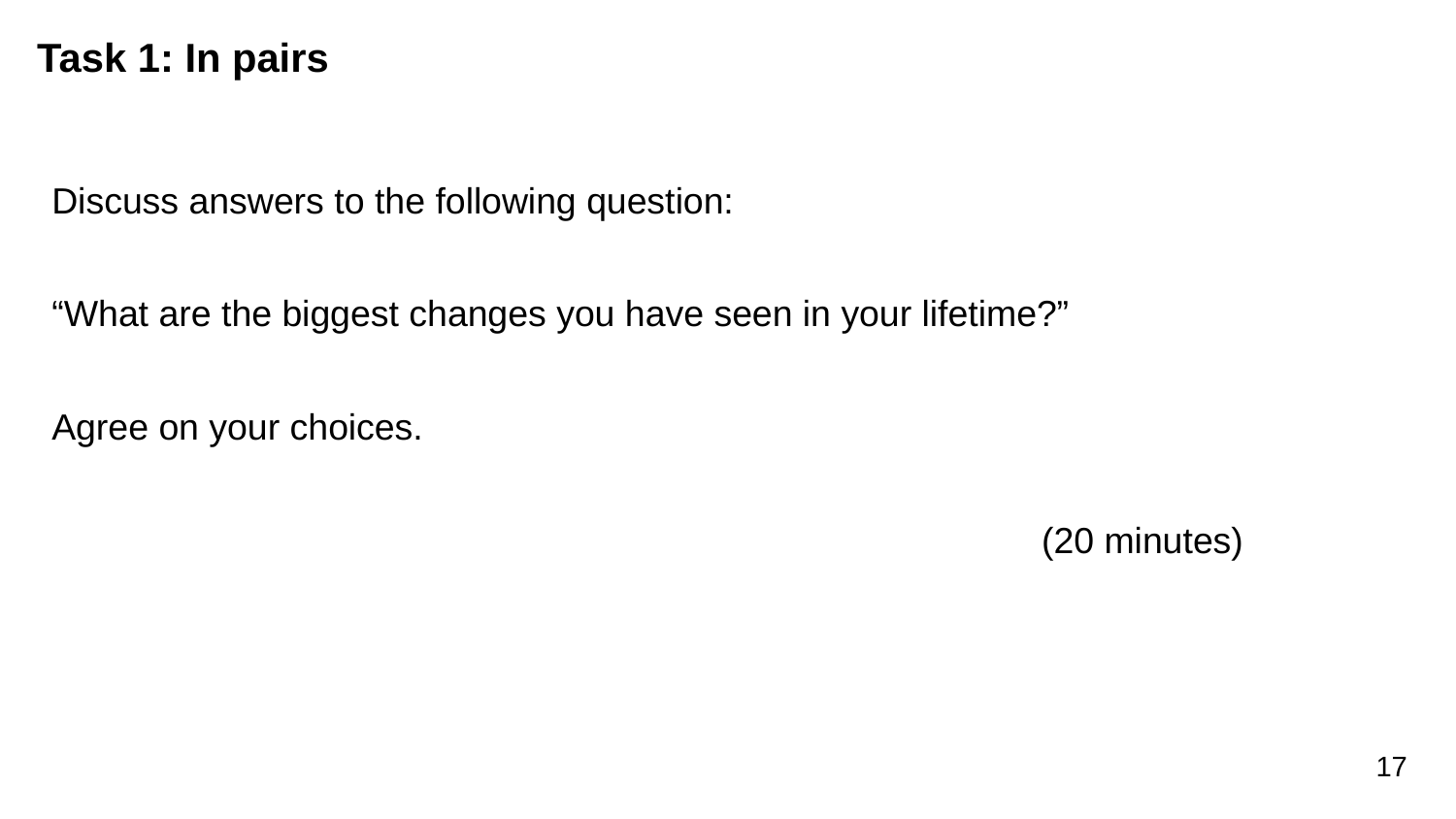

# Task 1: In pairs
Discuss answers to the following question:

“What are the biggest changes you have seen in your lifetime?”

Agree on your choices.

(20 minutes)
17